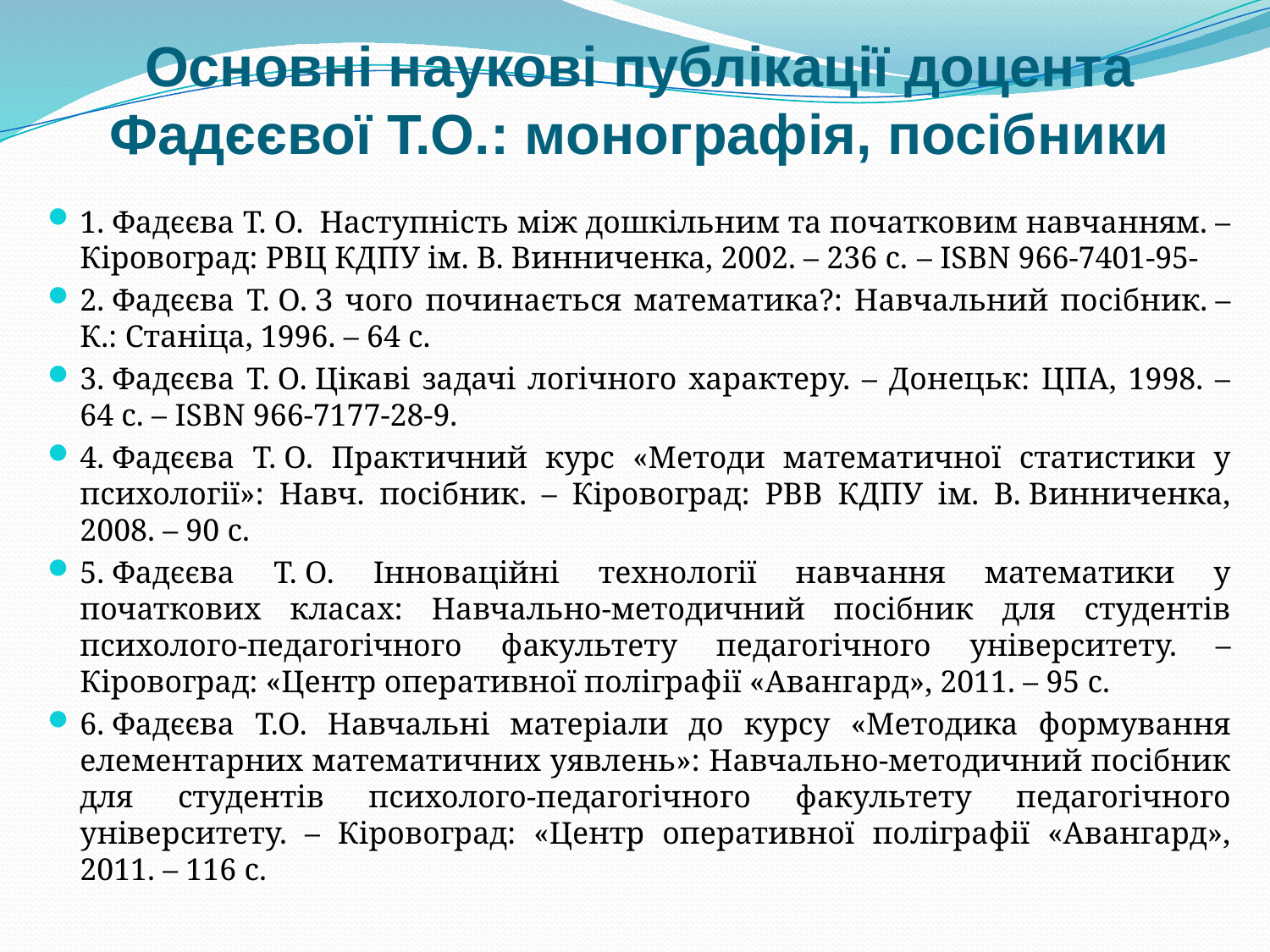

# Основні наукові публікації доцента Фадєєвої Т.О.: монографія, посібники
1. Фадєєва Т. О.  Наступність між дошкільним та початковим навчанням. – Кіровоград: РВЦ КДПУ ім. В. Винниченка, 2002. – 236 с. – ISBN 966-7401-95-
2. Фадєєва Т. О. З чого починається математика?: Навчальний посібник. – К.: Станіца, 1996. – 64 с.
3. Фадєєва Т. О. Цікаві задачі логічного характеру. – Донецьк: ЦПА, 1998. – 64 с. – ISBN 966-7177-28-9.
4. Фадєєва Т. О. Практичний курс «Методи математичної статистики у психології»: Навч. посібник. – Кіровоград: РВВ КДПУ ім. В. Винниченка, 2008. – 90 с.
5. Фадєєва Т. О. Інноваційні технології навчання математики у початкових класах: Навчально-методичний посібник для студентів психолого-педагогічного факультету педагогічного університету. – Кіровоград: «Центр оперативної поліграфії «Авангард», 2011. – 95 с.
6. Фадєєва Т.О. Навчальні матеріали до курсу «Методика формування елементарних математичних уявлень»: Навчально-методичний посібник для студентів психолого-педагогічного факультету педагогічного університету. – Кіровоград: «Центр оперативної поліграфії «Авангард», 2011. – 116 с.